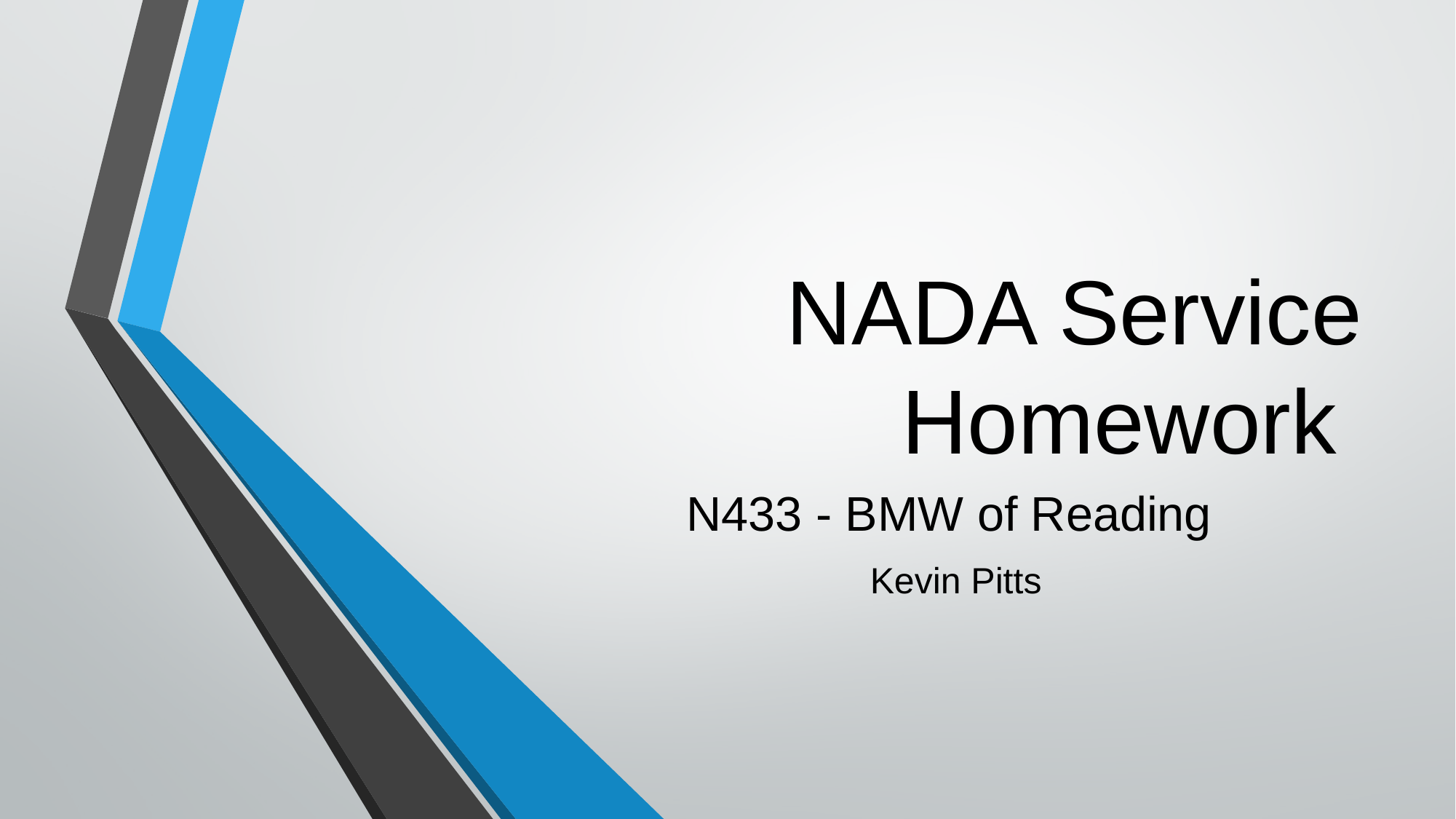

# NADA Service Homework
N433 - BMW of Reading
Kevin Pitts